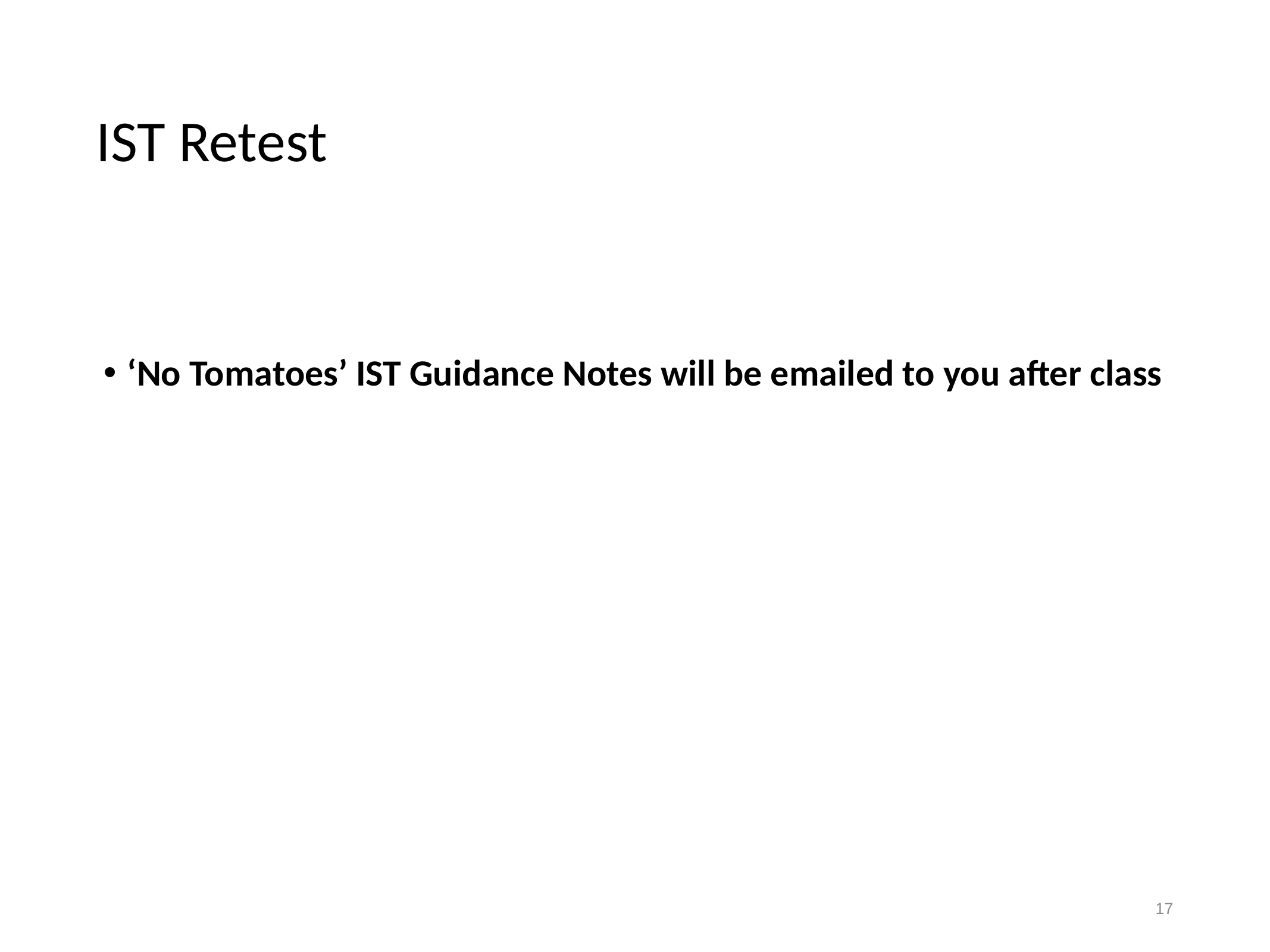

# IST Retest
‘No Tomatoes’ IST Guidance Notes will be emailed to you after class
17